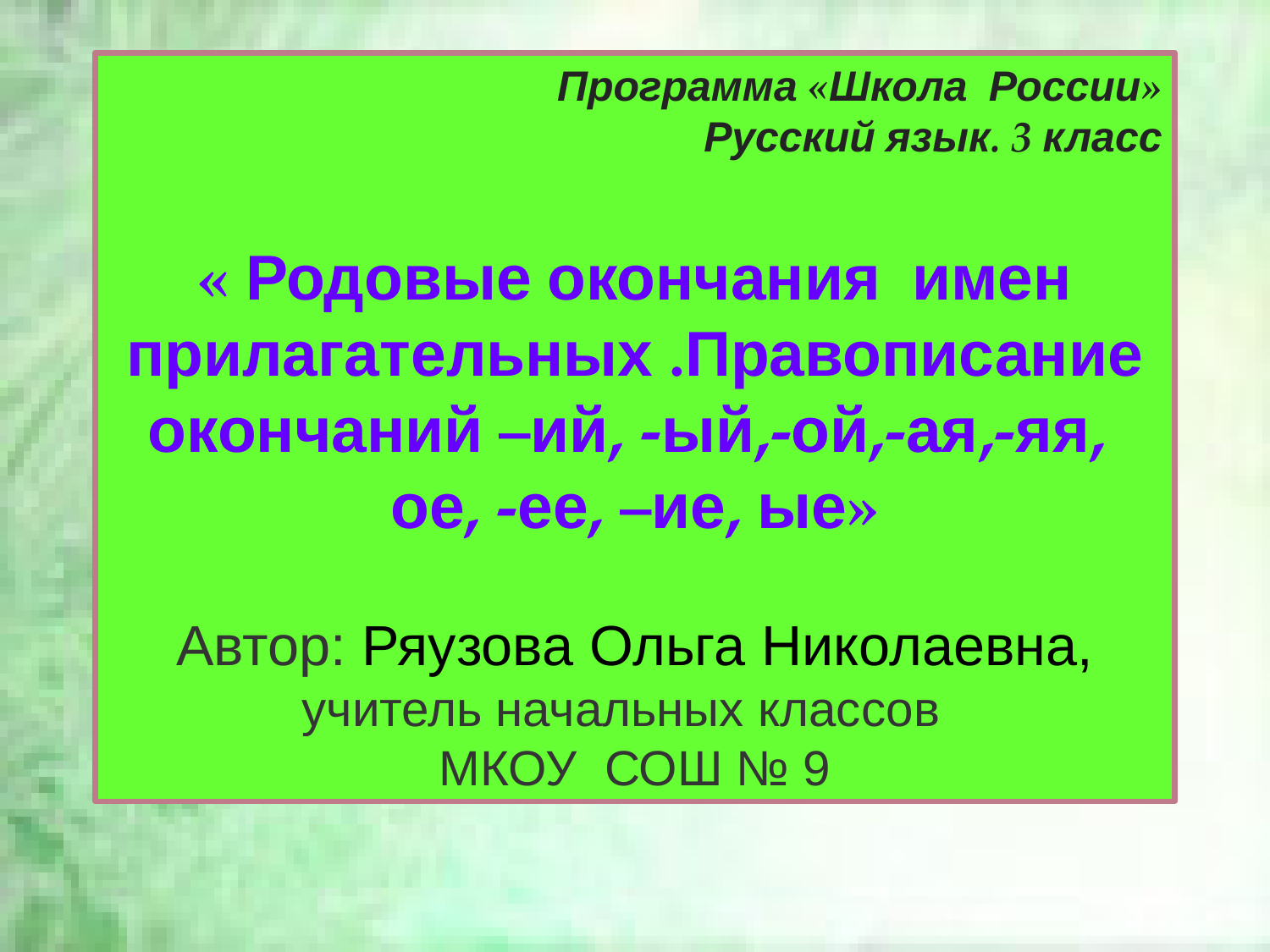

Программа «Школа  России»
Русский язык. 3 класс

« Родовые окончания  имен прилагательных .Правописание окончаний –ий, -ый,-ой,-ая,-яя,  ое, -ее, –ие, ые»

Автор: Ряузова Ольга Николаевна, учитель начальных классов
МКОУ  СОШ № 9